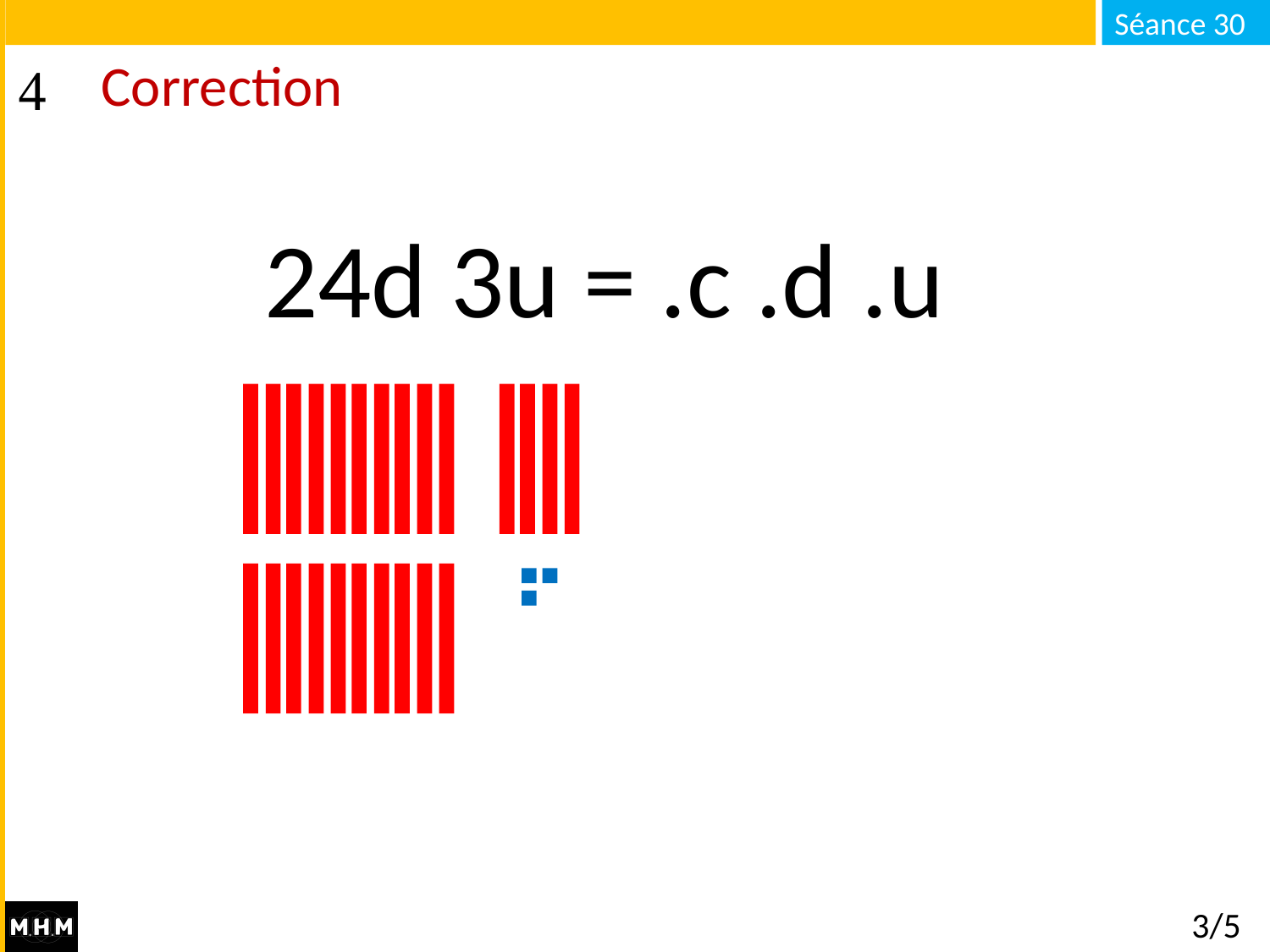

# Correction
24d 3u = .c .d .u

3/5